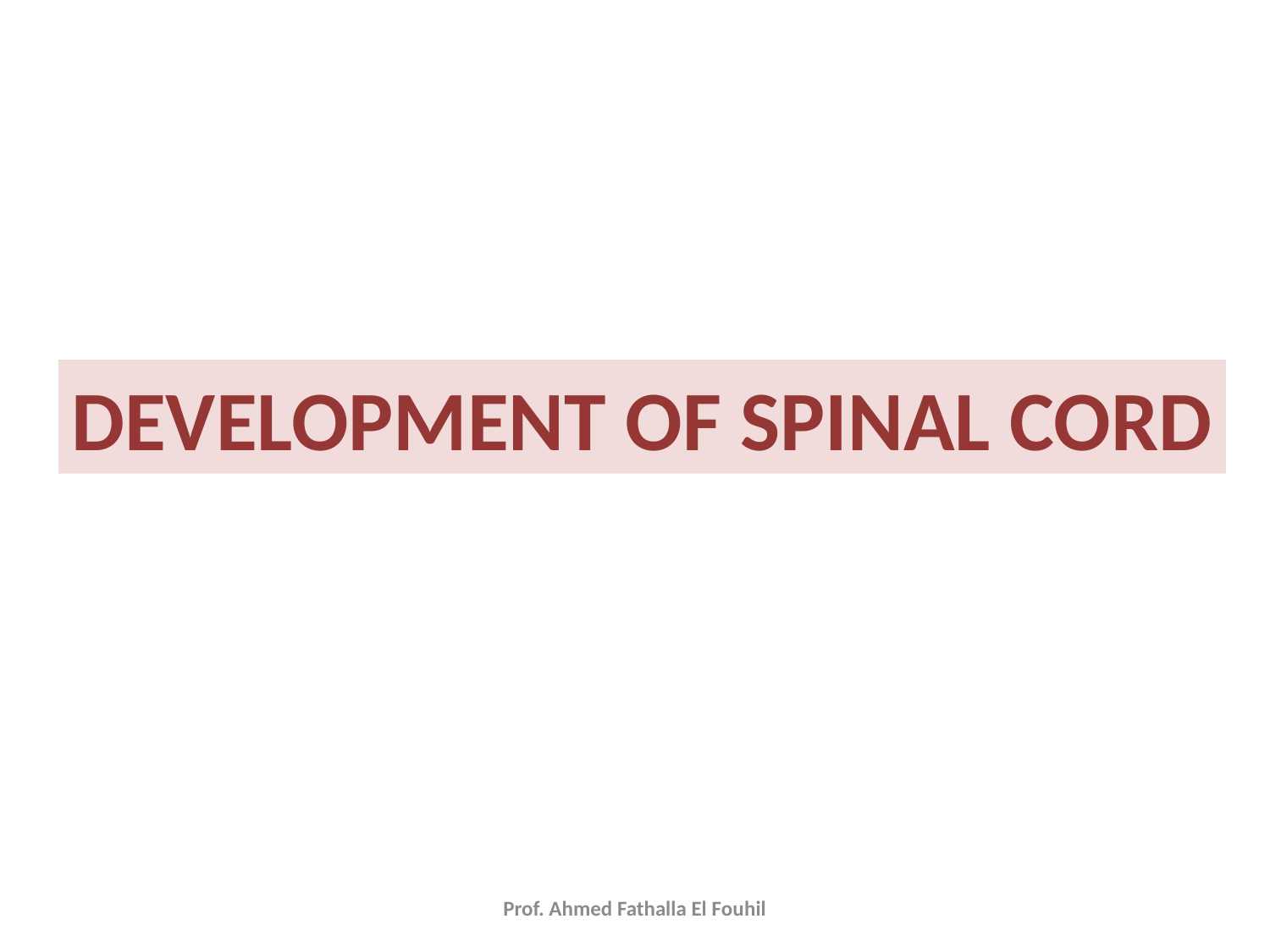

DEVELOPMENT OF SPINAL CORD
Prof. Ahmed Fathalla El Fouhil